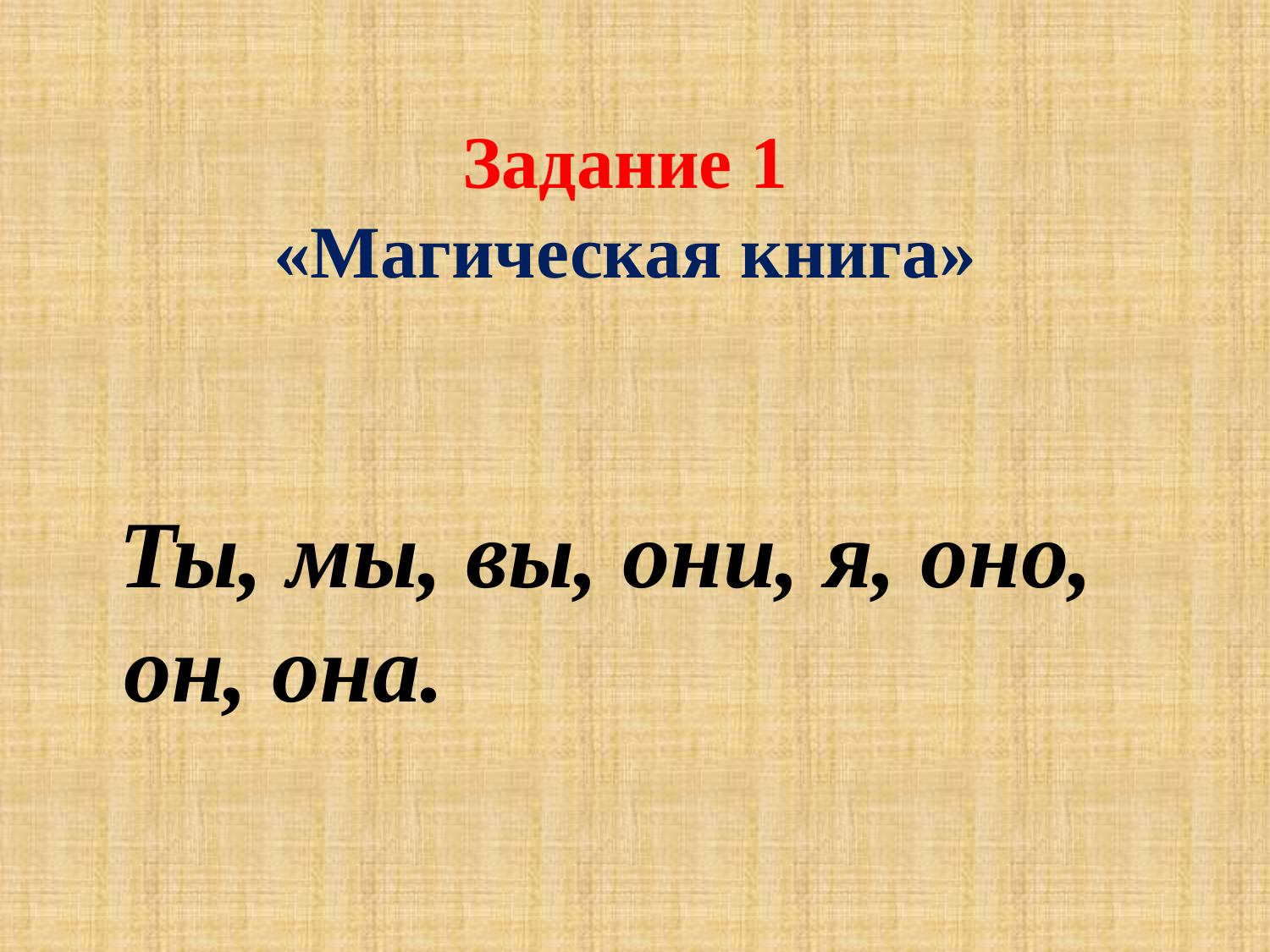

# Задание 1 «Магическая книга»
   Ты, мы, вы, они, я, оно, он, она.